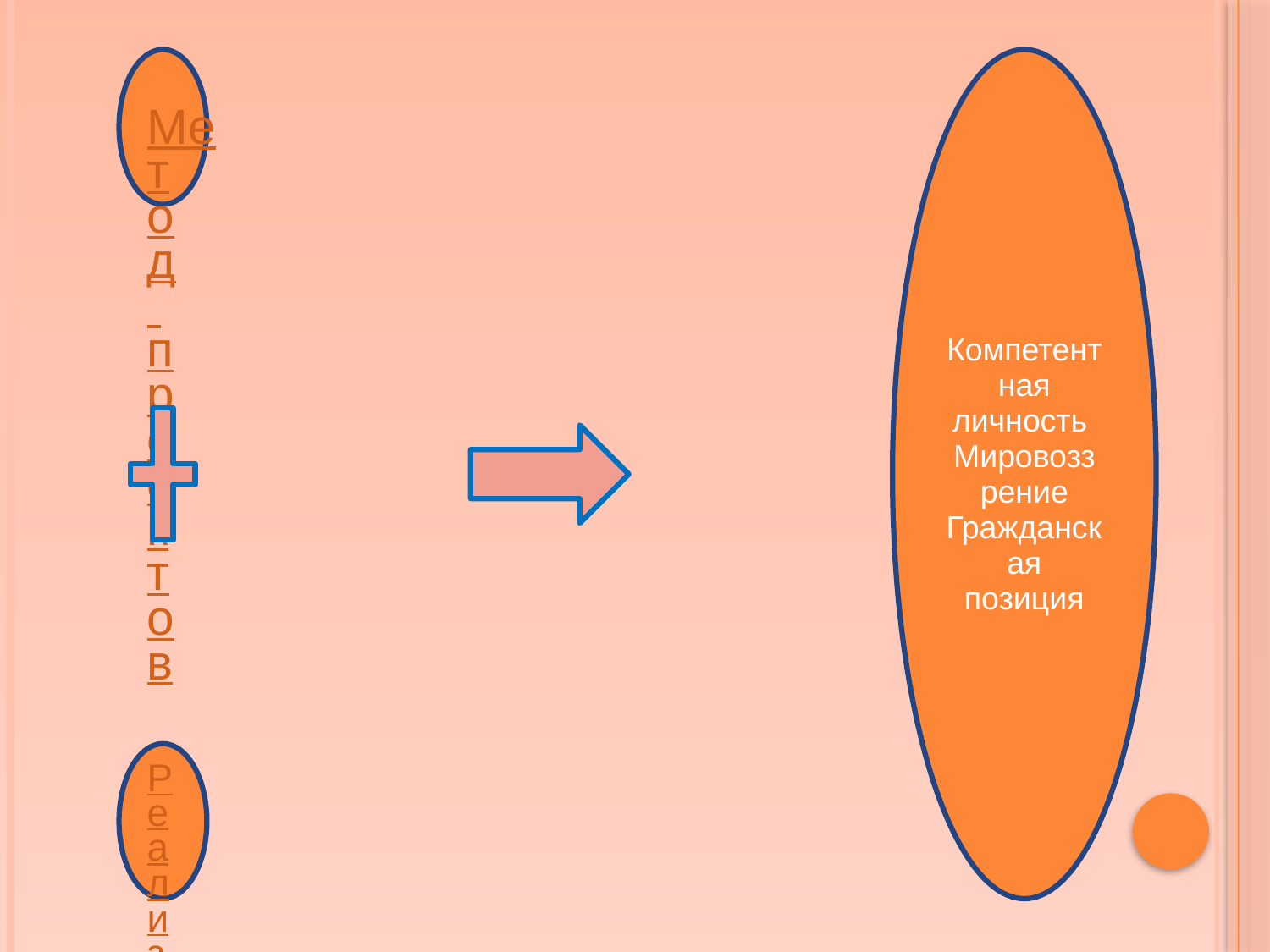

#
Метод проектов
Компетентная личность
Мировоззрение
Гражданская позиция